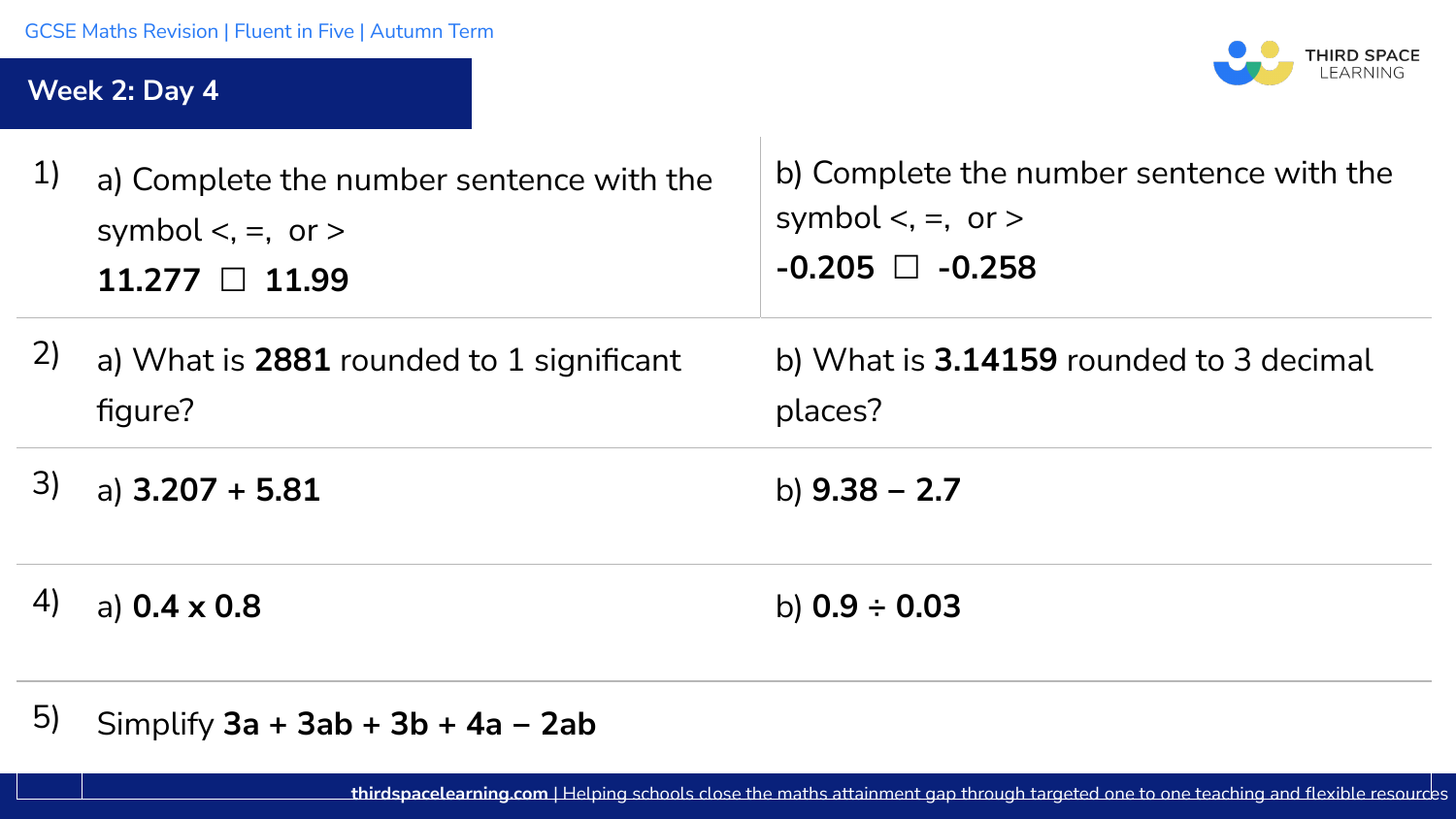

Week 2: Day 4
| 1) | a) Complete the number sentence with the symbol <, =, or > 11.277 ☐ 11.99 | b) Complete the number sentence with the symbol <, =, or > -0.205 ☐ -0.258 |
| --- | --- | --- |
| 2) | a) What is 2881 rounded to 1 significant figure? | b) What is 3.14159 rounded to 3 decimal places? |
| 3) | a) 3.207 + 5.81 | b) 9.38 − 2.7 |
| 4) | a) 0.4 x 0.8 | b) 0.9 ÷ 0.03 |
| 5) | Simplify 3a + 3ab + 3b + 4a − 2ab |  |